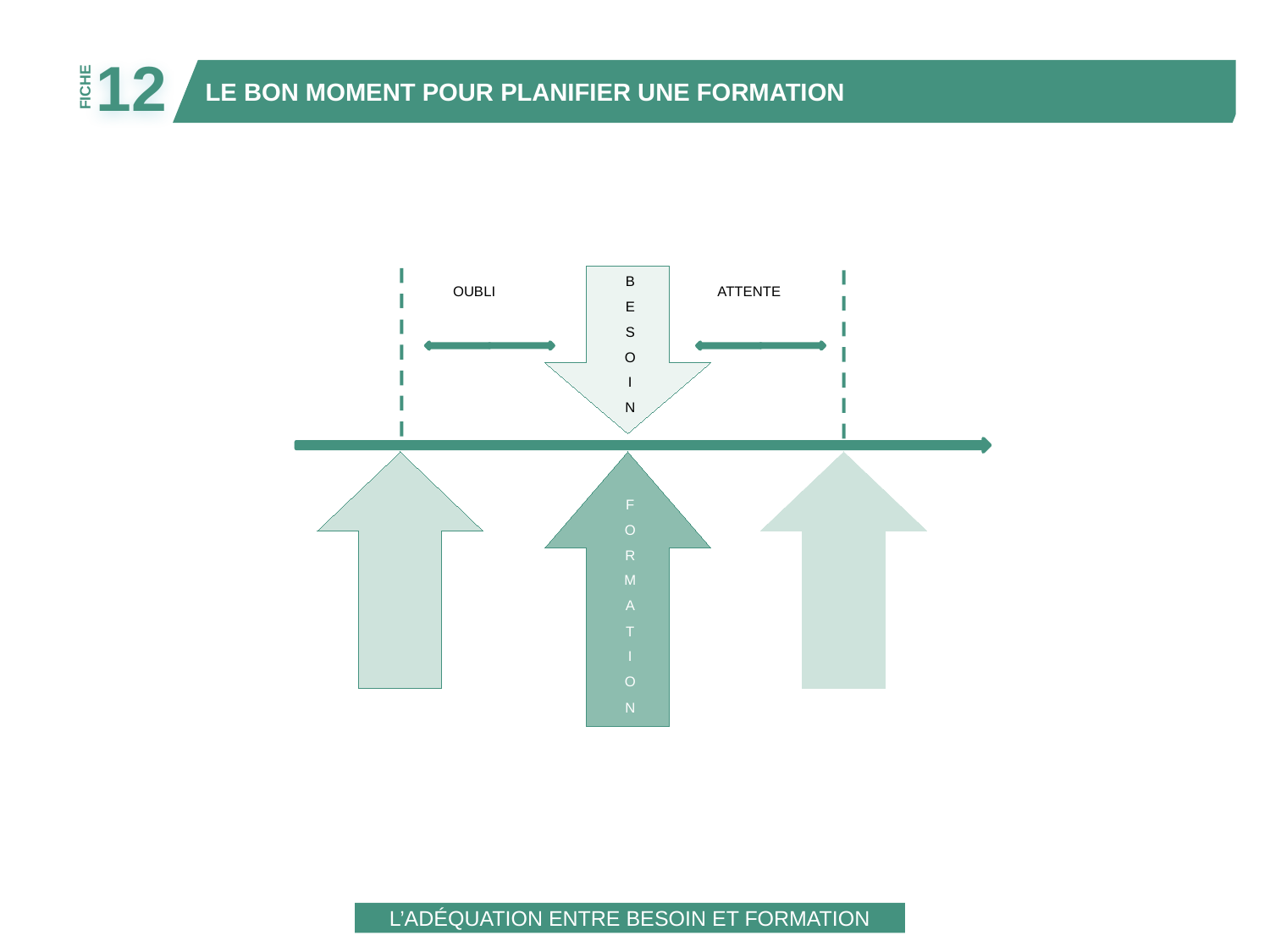

12

LE BON MOMENT POUR PLANIFIER UNE FORMATION
FICHE

B
OUBLI
ATTENTE
E
S

O
I
N

F
O
R
M
A
T
I
O
N
L’ADÉQUATION ENTRE BESOIN ET FORMATION